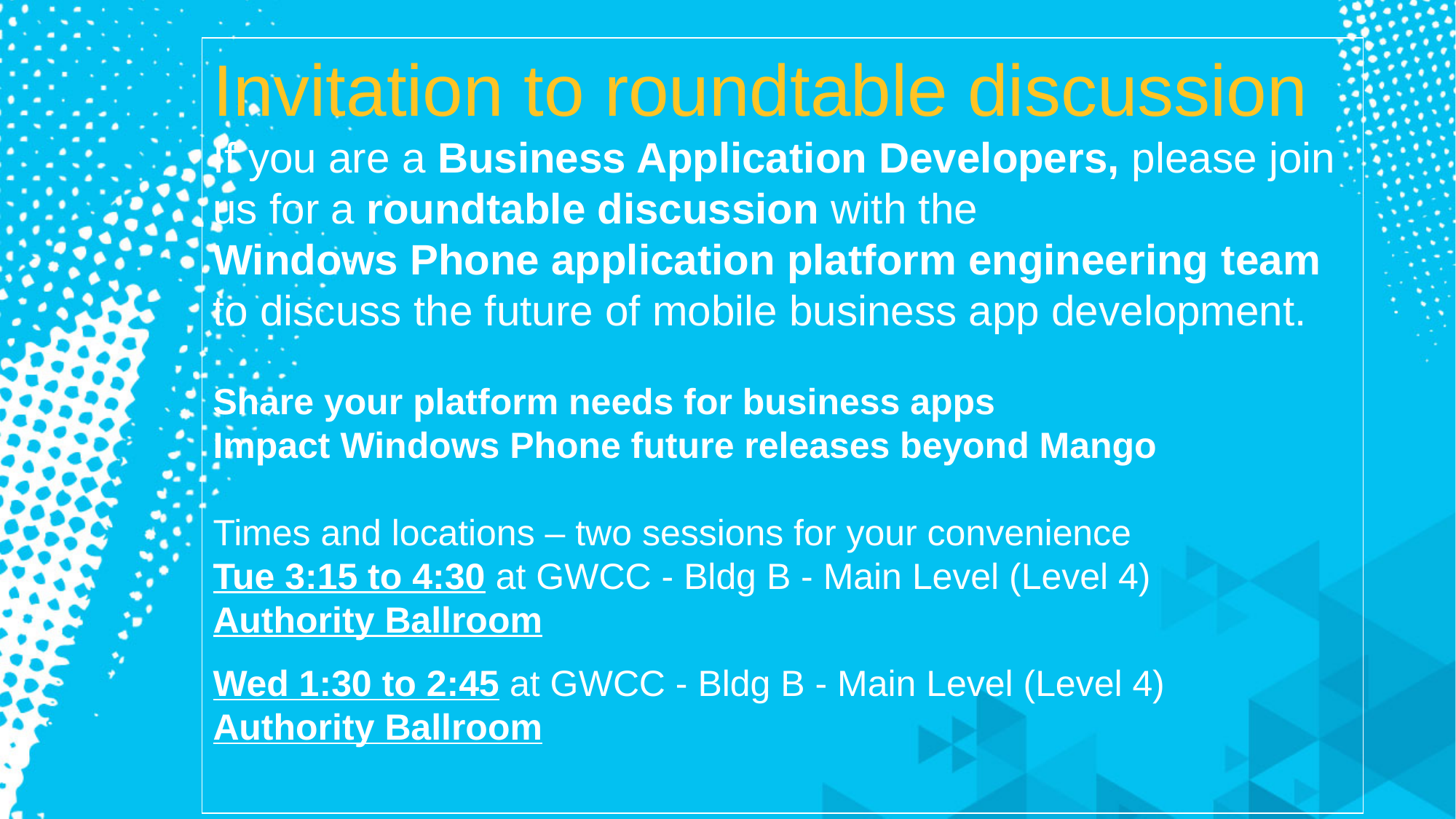

Invitation to roundtable discussion
If you are a Business Application Developers, please join
us for a roundtable discussion with the
Windows Phone application platform engineering team
to discuss the future of mobile business app development.

Share your platform needs for business apps
Impact Windows Phone future releases beyond Mango

Times and locations – two sessions for your convenience
Tue 3:15 to 4:30 at GWCC - Bldg B - Main Level (Level 4)
Authority Ballroom

Wed 1:30 to 2:45 at GWCC - Bldg B - Main Level (Level 4)
Authority Ballroom